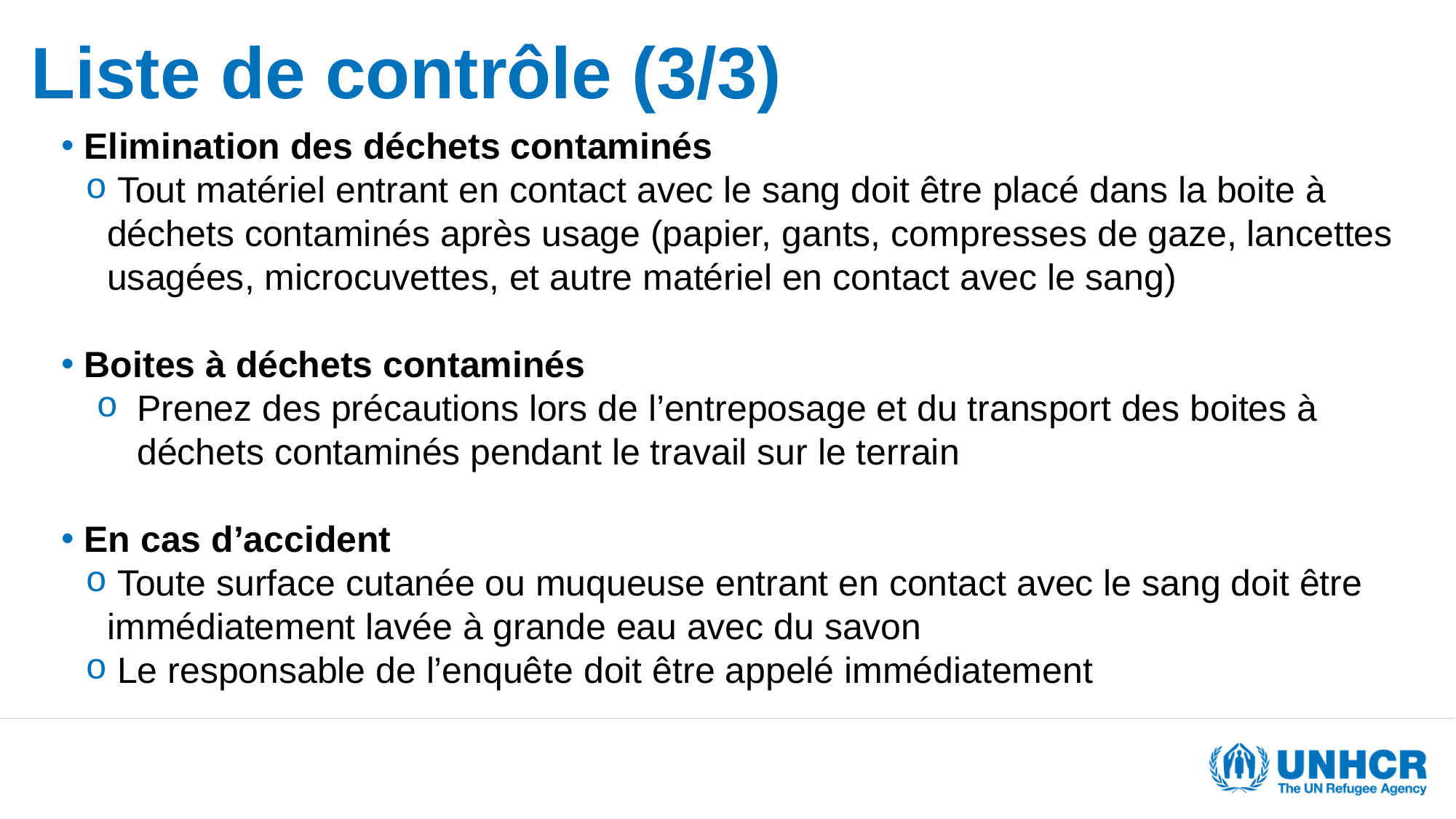

# Liste de contrôle (3/3)
 Elimination des déchets contaminés
 Tout matériel entrant en contact avec le sang doit être placé dans la boite à déchets contaminés après usage (papier, gants, compresses de gaze, lancettes usagées, microcuvettes, et autre matériel en contact avec le sang)

 Boites à déchets contaminés
Prenez des précautions lors de l’entreposage et du transport des boites à déchets contaminés pendant le travail sur le terrain

 En cas d’accident
 Toute surface cutanée ou muqueuse entrant en contact avec le sang doit être immédiatement lavée à grande eau avec du savon
 Le responsable de l’enquête doit être appelé immédiatement